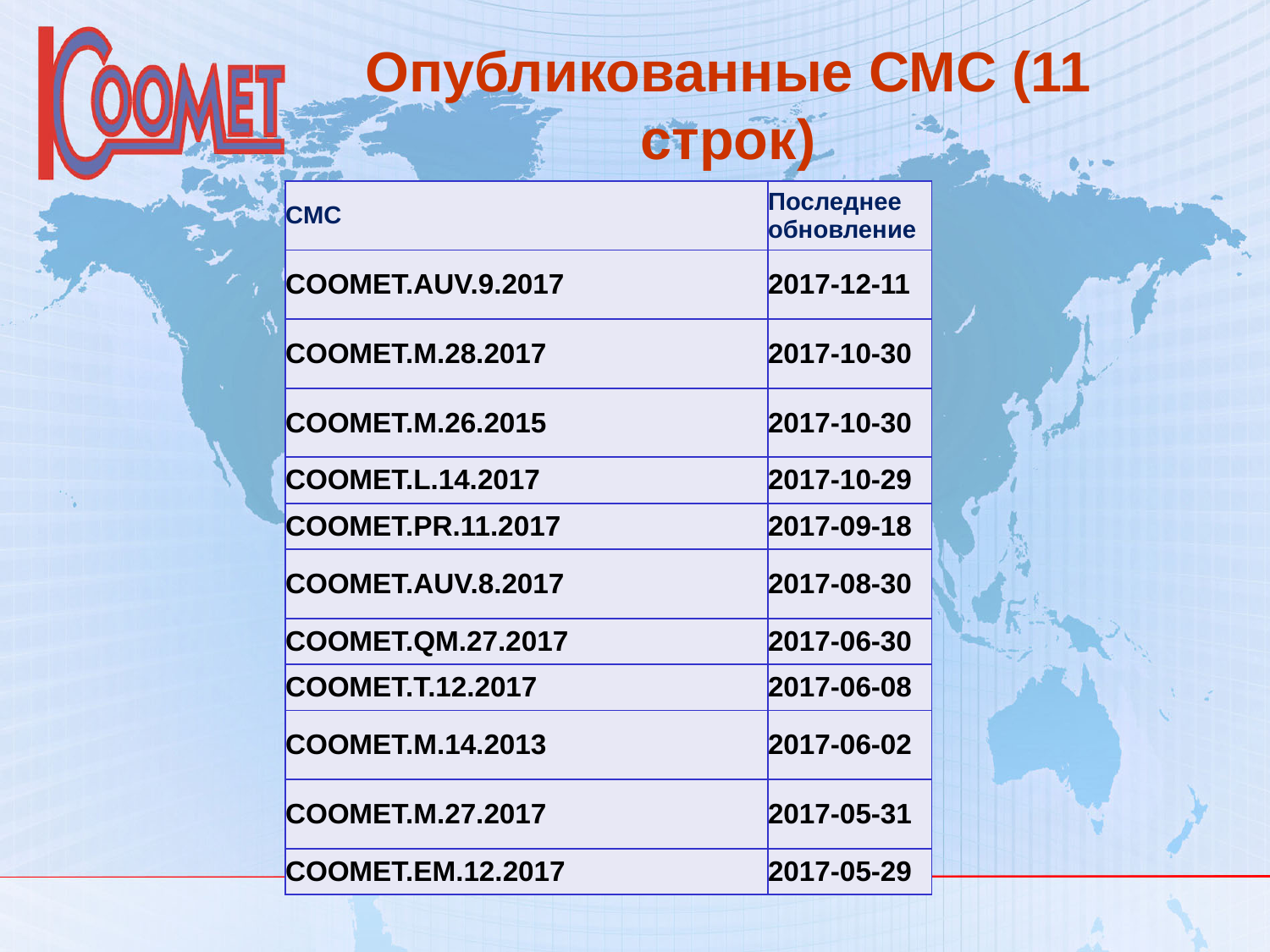

# Опубликованные СМС (11 строк)
| CMC | Последнее обновление |
| --- | --- |
| COOMET.AUV.9.2017 | 2017-12-11 |
| COOMET.M.28.2017 | 2017-10-30 |
| COOMET.M.26.2015 | 2017-10-30 |
| COOMET.L.14.2017 | 2017-10-29 |
| COOMET.PR.11.2017 | 2017-09-18 |
| COOMET.AUV.8.2017 | 2017-08-30 |
| COOMET.QM.27.2017 | 2017-06-30 |
| COOMET.T.12.2017 | 2017-06-08 |
| COOMET.M.14.2013 | 2017-06-02 |
| COOMET.M.27.2017 | 2017-05-31 |
| COOMET.EM.12.2017 | 2017-05-29 |